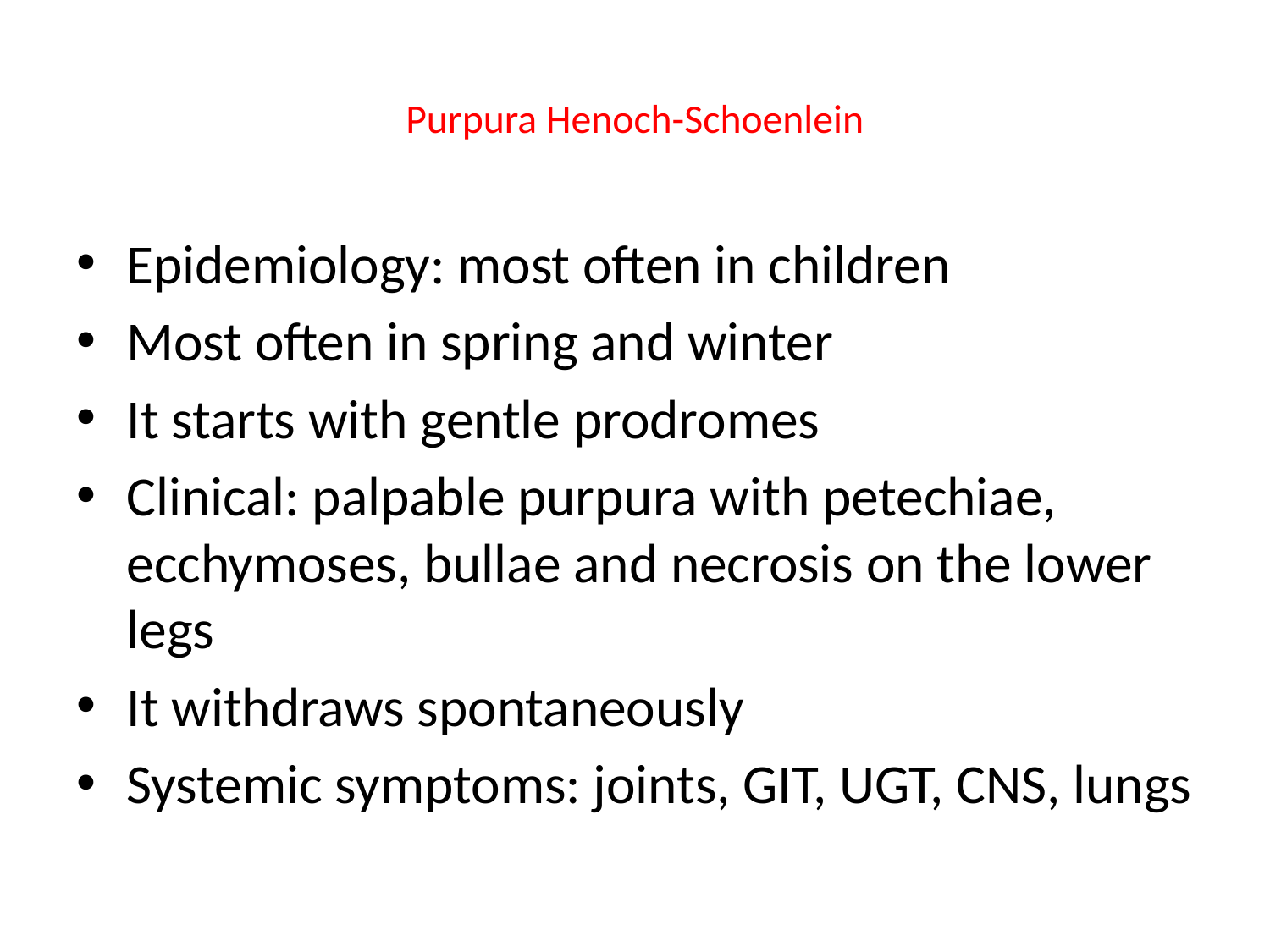

# Purpura Henoch-Schoenlein
Epidemiology: most often in children
Most often in spring and winter
It starts with gentle prodromes
Clinical: palpable purpura with petechiae, ecchymoses, bullae and necrosis on the lower legs
It withdraws spontaneously
Systemic symptoms: joints, GIT, UGT, CNS, lungs